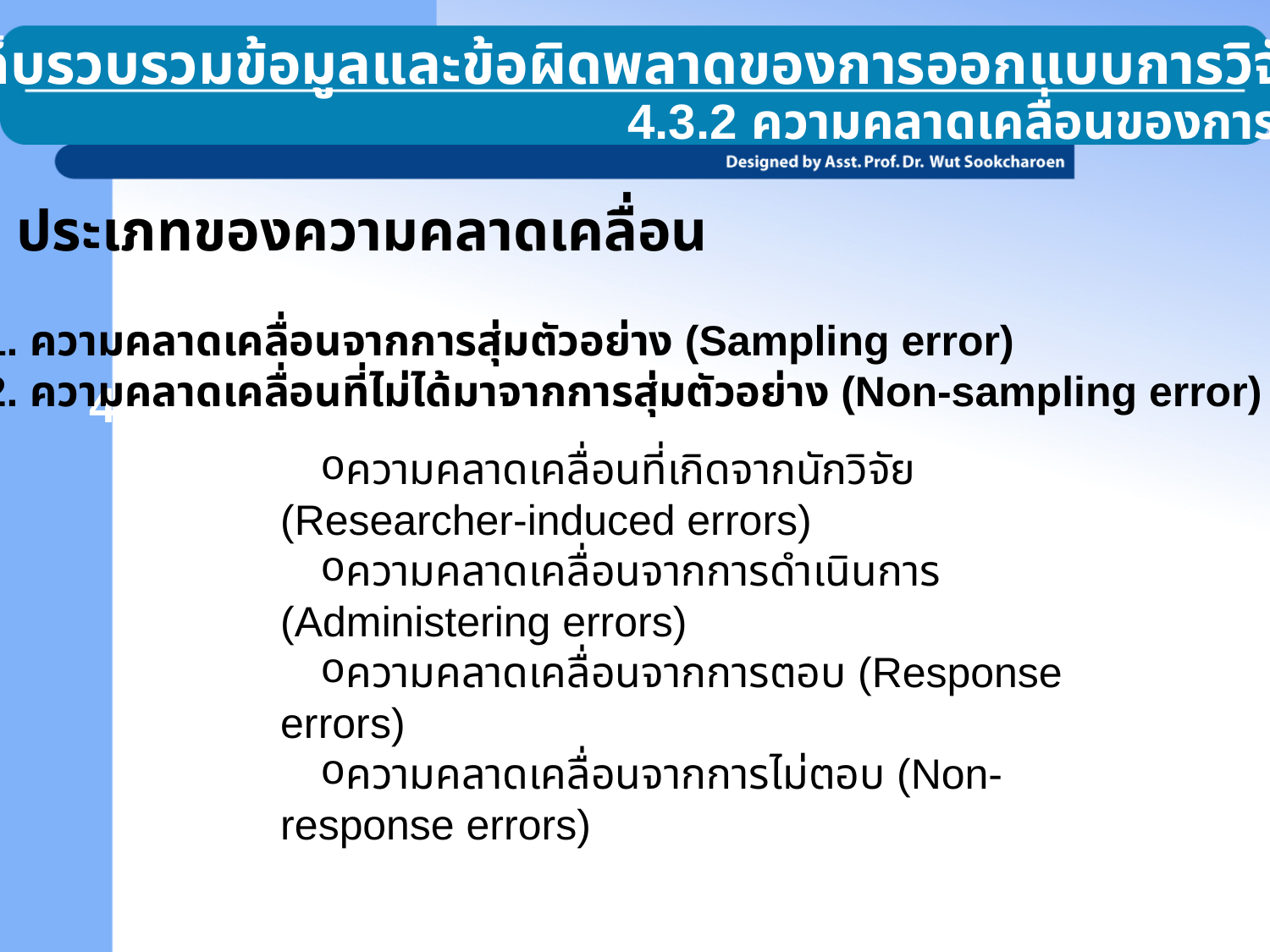

4.3 การเก็บรวบรวมข้อมูลและข้อผิดพลาดของการออกแบบการวิจัย
4.3.2 ความคลาดเคลื่อนของการวิจัย
ประเภทของความคลาดเคลื่อน
1. ความคลาดเคลื่อนจากการสุ่มตัวอย่าง (Sampling error)
2. ความคลาดเคลื่อนที่ไม่ได้มาจากการสุ่มตัวอย่าง (Non-sampling error)
4.3.2 ความคลาดเคลื่อนของการวิจัย
ความคลาดเคลื่อนที่เกิดจากนักวิจัย (Researcher-induced errors)
ความคลาดเคลื่อนจากการดำเนินการ (Administering errors)
ความคลาดเคลื่อนจากการตอบ (Response errors)
ความคลาดเคลื่อนจากการไม่ตอบ (Non-response errors)